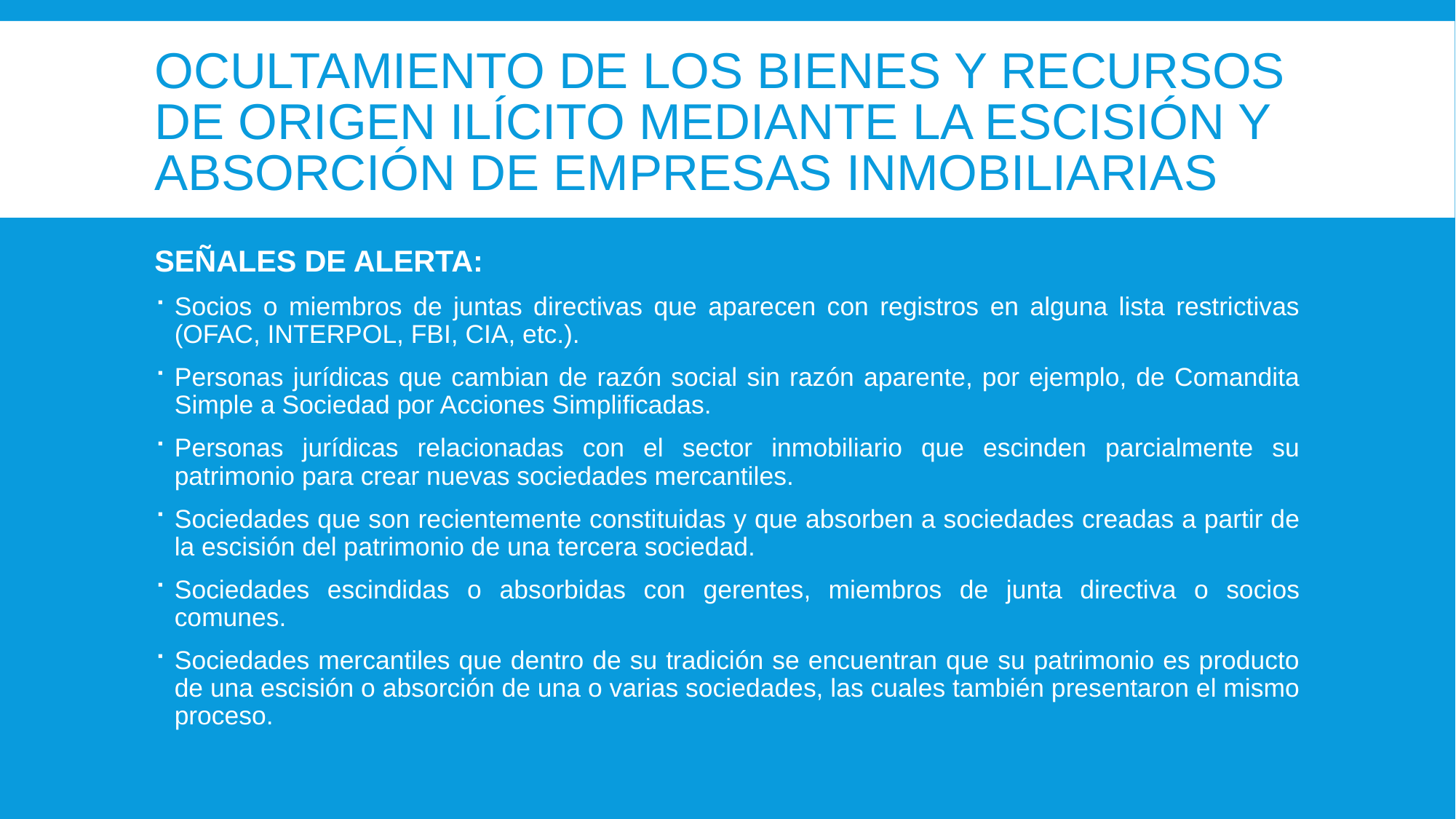

# Ocultamiento de los bienes y recursos de origen ilícito mediante la escisión y absorción de empresas inmobiliarias
SEÑALES DE ALERTA:
Socios o miembros de juntas directivas que aparecen con registros en alguna lista restrictivas (OFAC, INTERPOL, FBI, CIA, etc.).
Personas jurídicas que cambian de razón social sin razón aparente, por ejemplo, de Comandita Simple a Sociedad por Acciones Simplificadas.
Personas jurídicas relacionadas con el sector inmobiliario que escinden parcialmente su patrimonio para crear nuevas sociedades mercantiles.
Sociedades que son recientemente constituidas y que absorben a sociedades creadas a partir de la escisión del patrimonio de una tercera sociedad.
Sociedades escindidas o absorbidas con gerentes, miembros de junta directiva o socios comunes.
Sociedades mercantiles que dentro de su tradición se encuentran que su patrimonio es producto de una escisión o absorción de una o varias sociedades, las cuales también presentaron el mismo proceso.